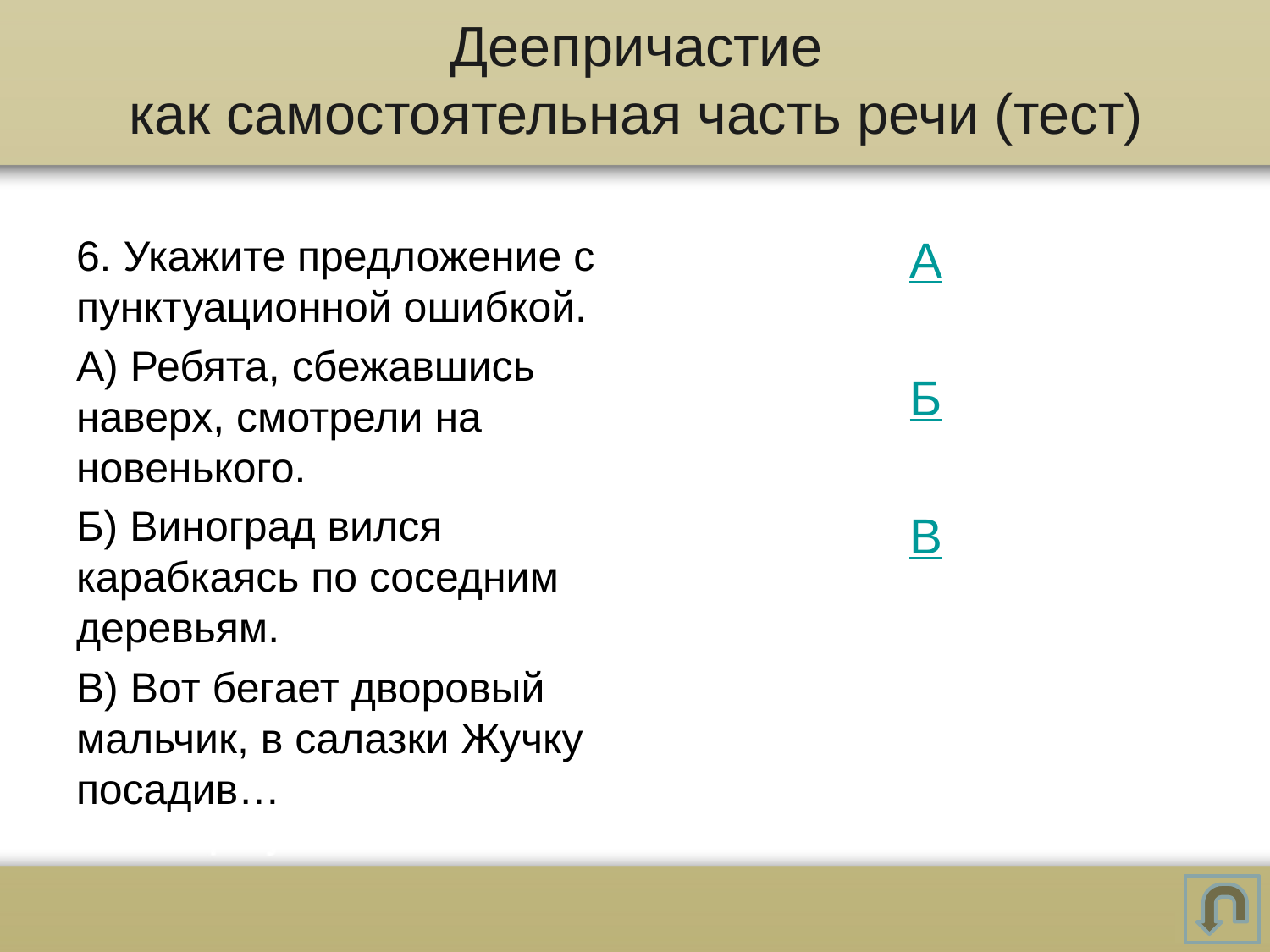

# Деепричастие как самостоятельная часть речи (тест)
6. Укажите предложение с пунктуационной ошибкой.
А) Ребята, сбежавшись наверх, смотрели на новенького.
Б) Виноград вился карабкаясь по соседним деревьям.
В) Вот бегает дворовый мальчик, в салазки Жучку посадив…
А

Б

В